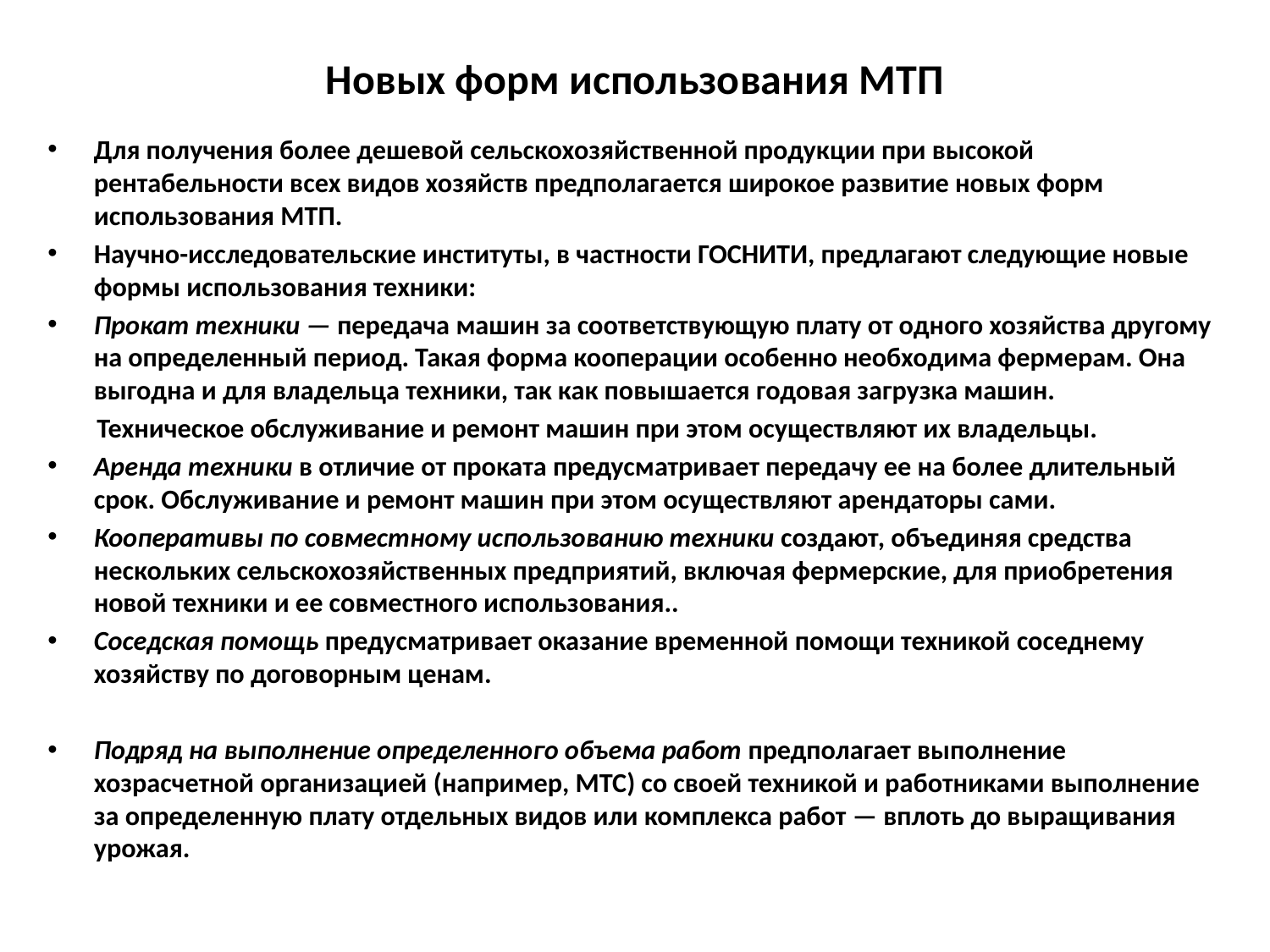

# Новых форм использования МТП
Для получения более дешевой сельскохозяйственной продукции при высокой рентабельности всех видов хозяйств предполагается широкое развитие новых форм использования МТП.
Научно-исследовательские институты, в частности ГОСНИТИ, предлагают следующие новые формы использования техники:
Прокат техники — передача машин за соответствующую плату от одного хозяйства другому на определенный период. Такая форма кооперации особенно необходима фермерам. Она выгодна и для владельца техники, так как повышается годовая загрузка машин.
        Техническое обслуживание и ремонт машин при этом осуществляют их владельцы.
Аренда техники в отличие от проката предусматривает передачу ее на более длительный срок. Обслуживание и ремонт машин при этом осуществляют арендаторы сами.
Кооперативы по совместному использованию техники создают, объединяя средства нескольких сельскохозяйственных предприятий, включая фермерские, для приобретения новой техники и ее совместного использования..
Соседская помощь предусматривает оказание временной помощи техникой соседнему хозяйству по договорным ценам.

Подряд на выполнение определенного объема работ предполагает выполнение хозрасчетной организацией (например, МТС) со своей техникой и работниками выполнение за определенную плату отдельных видов или комплекса работ — вплоть до выращивания урожая.